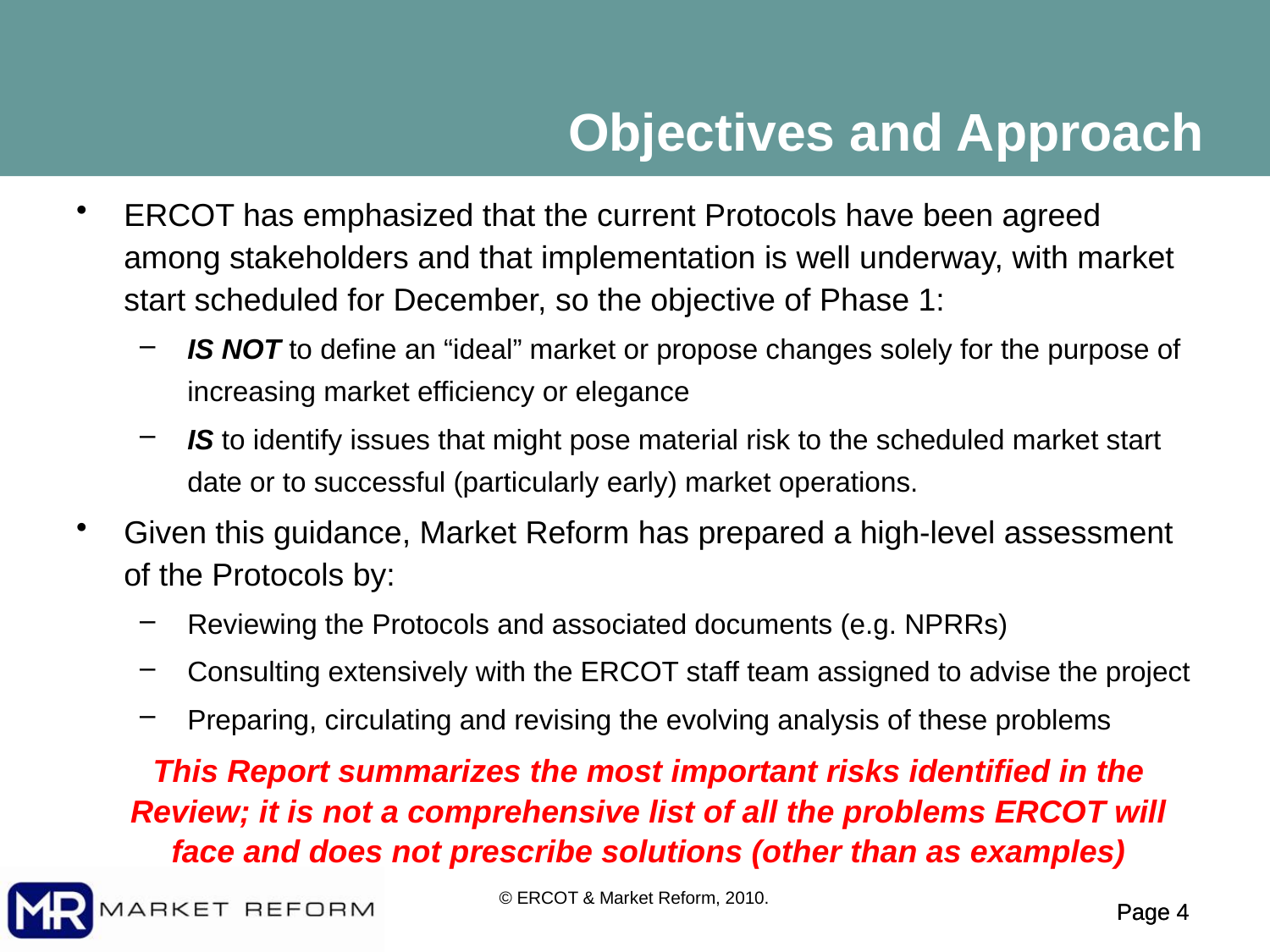

Objectives and Approach
ERCOT has emphasized that the current Protocols have been agreed among stakeholders and that implementation is well underway, with market start scheduled for December, so the objective of Phase 1:
IS NOT to define an “ideal” market or propose changes solely for the purpose of increasing market efficiency or elegance
IS to identify issues that might pose material risk to the scheduled market start date or to successful (particularly early) market operations.
Given this guidance, Market Reform has prepared a high-level assessment of the Protocols by:
Reviewing the Protocols and associated documents (e.g. NPRRs)
Consulting extensively with the ERCOT staff team assigned to advise the project
Preparing, circulating and revising the evolving analysis of these problems
This Report summarizes the most important risks identified in the Review; it is not a comprehensive list of all the problems ERCOT will face and does not prescribe solutions (other than as examples)
© ERCOT & Market Reform, 2010.
Page 4
Page 4